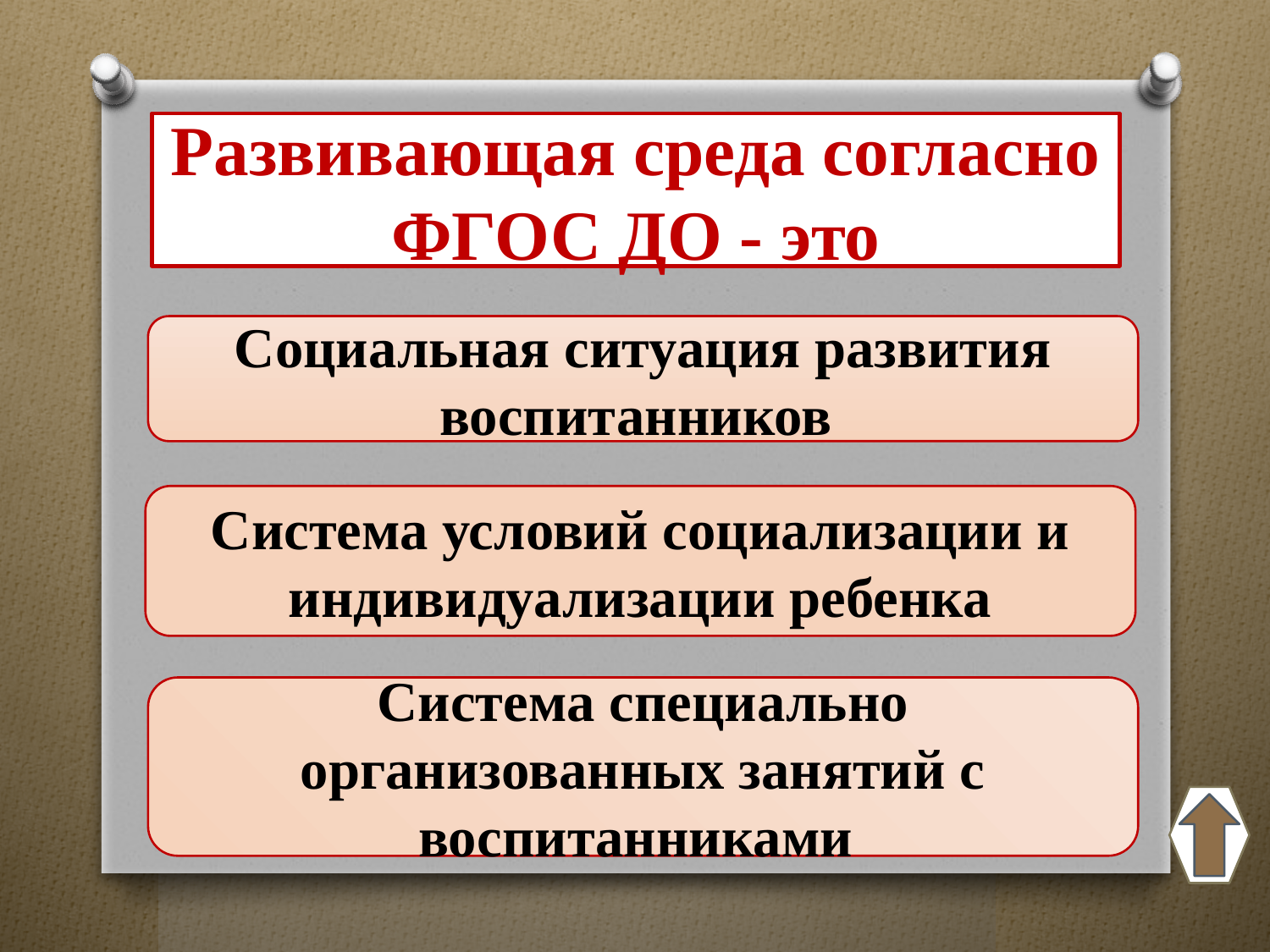

# Развивающая среда согласно ФГОС ДО - это

Социальная ситуация развития воспитанников
Система условий социализации и индивидуализации ребенка
Система специально организованных занятий с воспитанниками